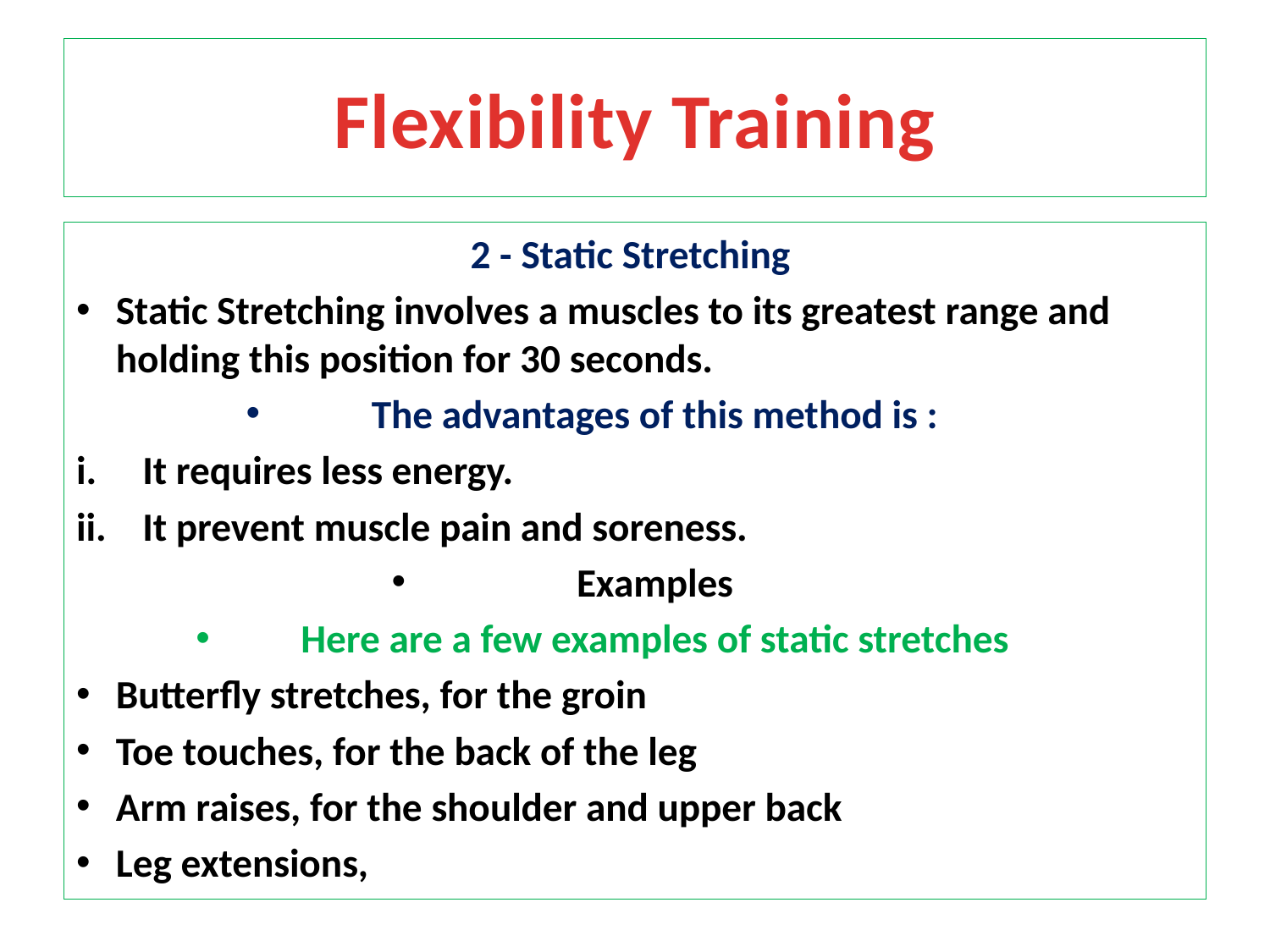

# Flexibility Training
2 - Static Stretching
Static Stretching involves a muscles to its greatest range and holding this position for 30 seconds.
The advantages of this method is :
It requires less energy.
It prevent muscle pain and soreness.
Examples
Here are a few examples of static stretches
Butterfly stretches, for the groin
Toe touches, for the back of the leg
Arm raises, for the shoulder and upper back
Leg extensions,